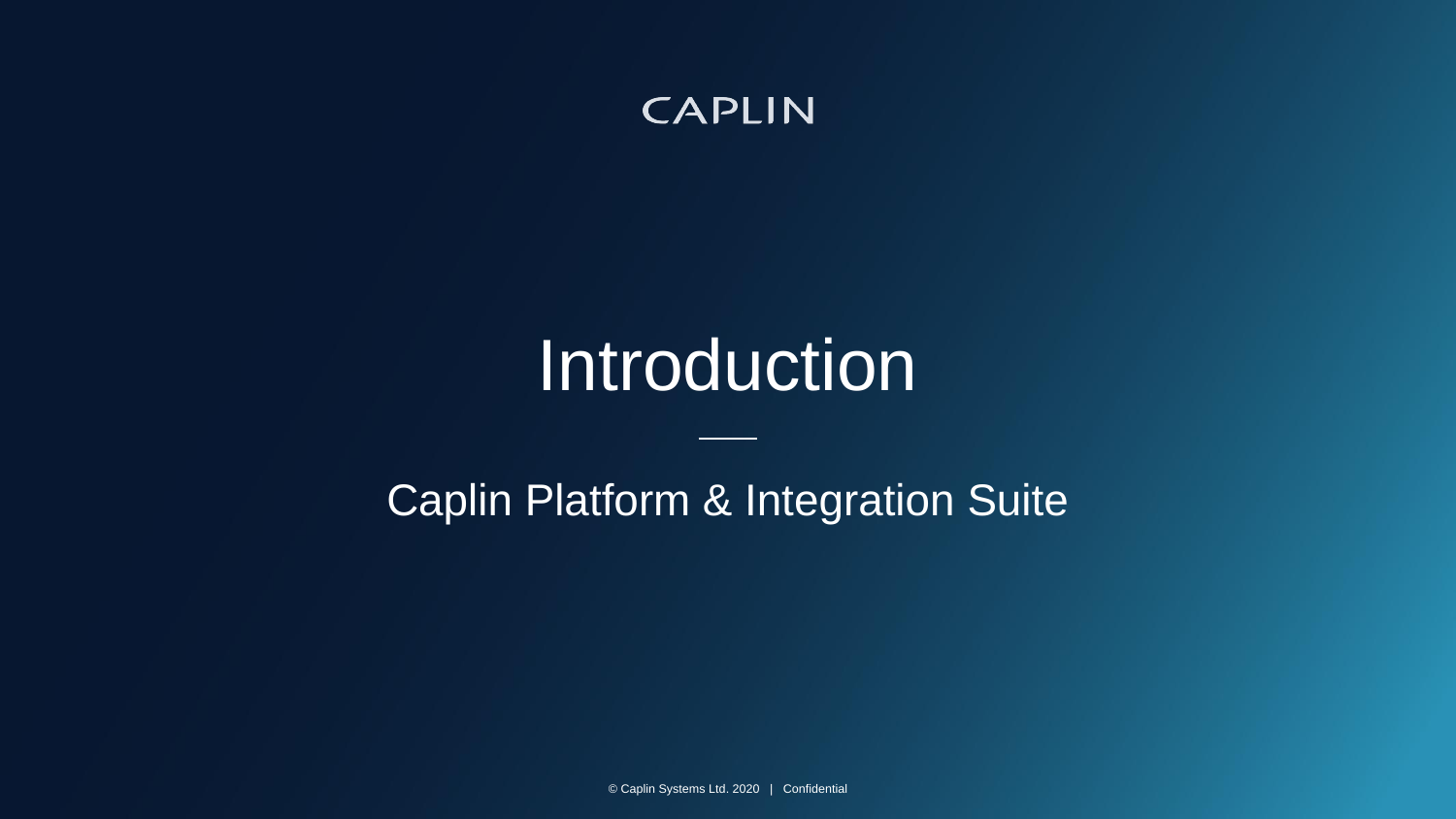

# Introduction
Caplin Platform & Integration Suite